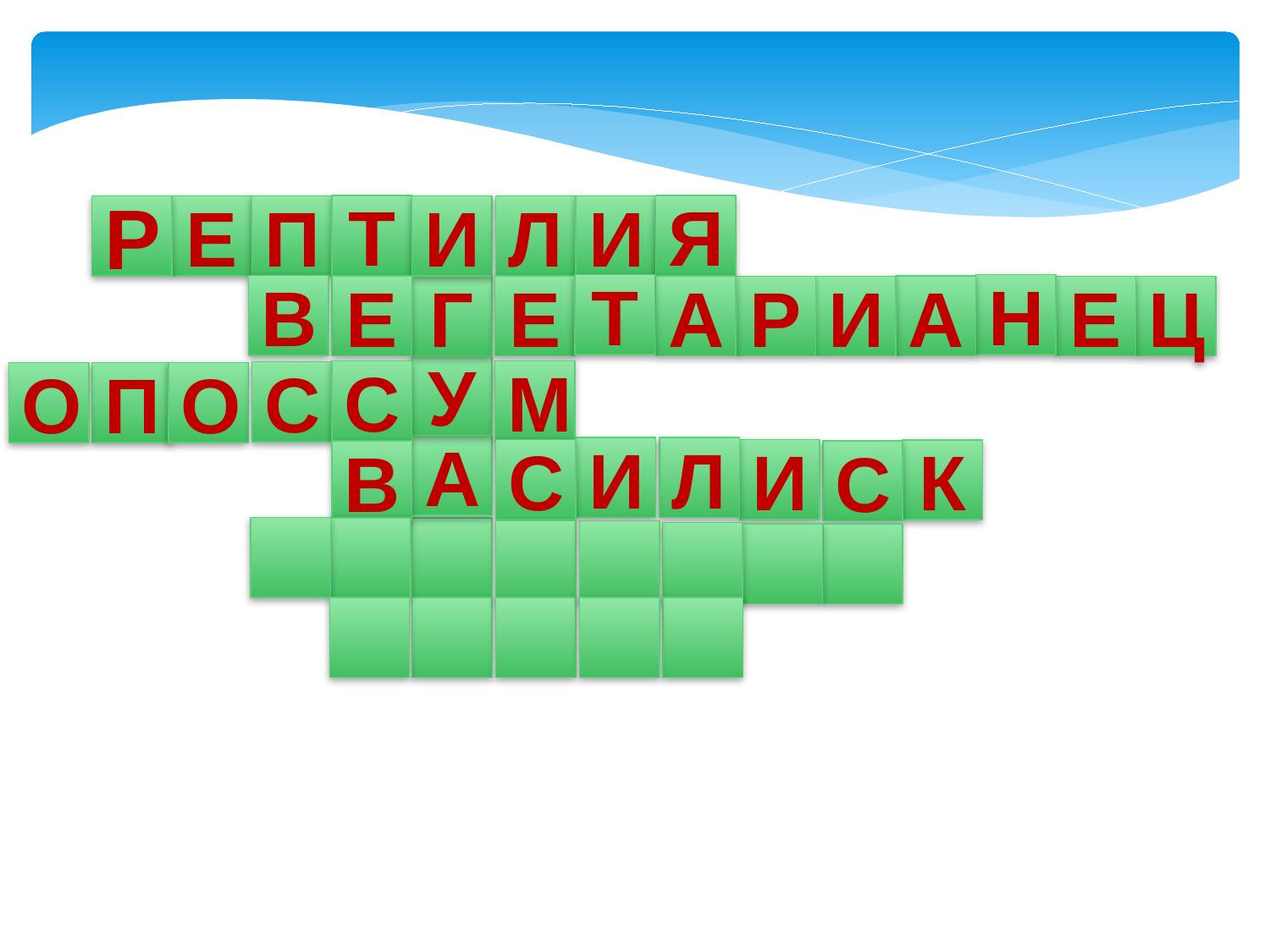

Т
Я
Р
Е
П
И
Л
И
Т
Н
В
Е
Г
Е
А
А
Р
И
Е
Ц
У
С
М
С
О
П
О
А
И
Л
С
И
К
В
С